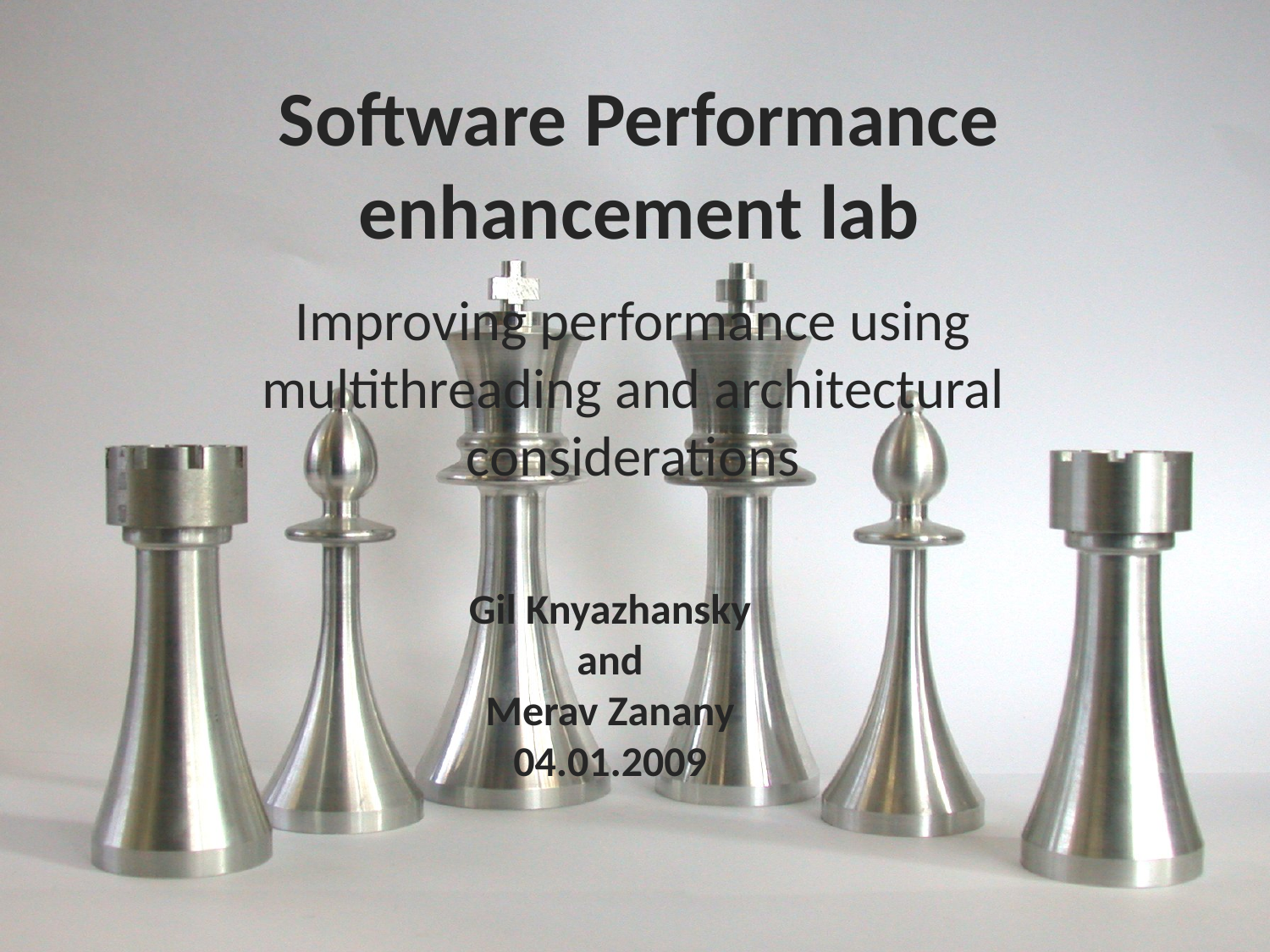

# Software Performance enhancement lab
Improving performance using multithreading and architectural considerations
Gil Knyazhansky
 and
Merav Zanany
04.01.2009